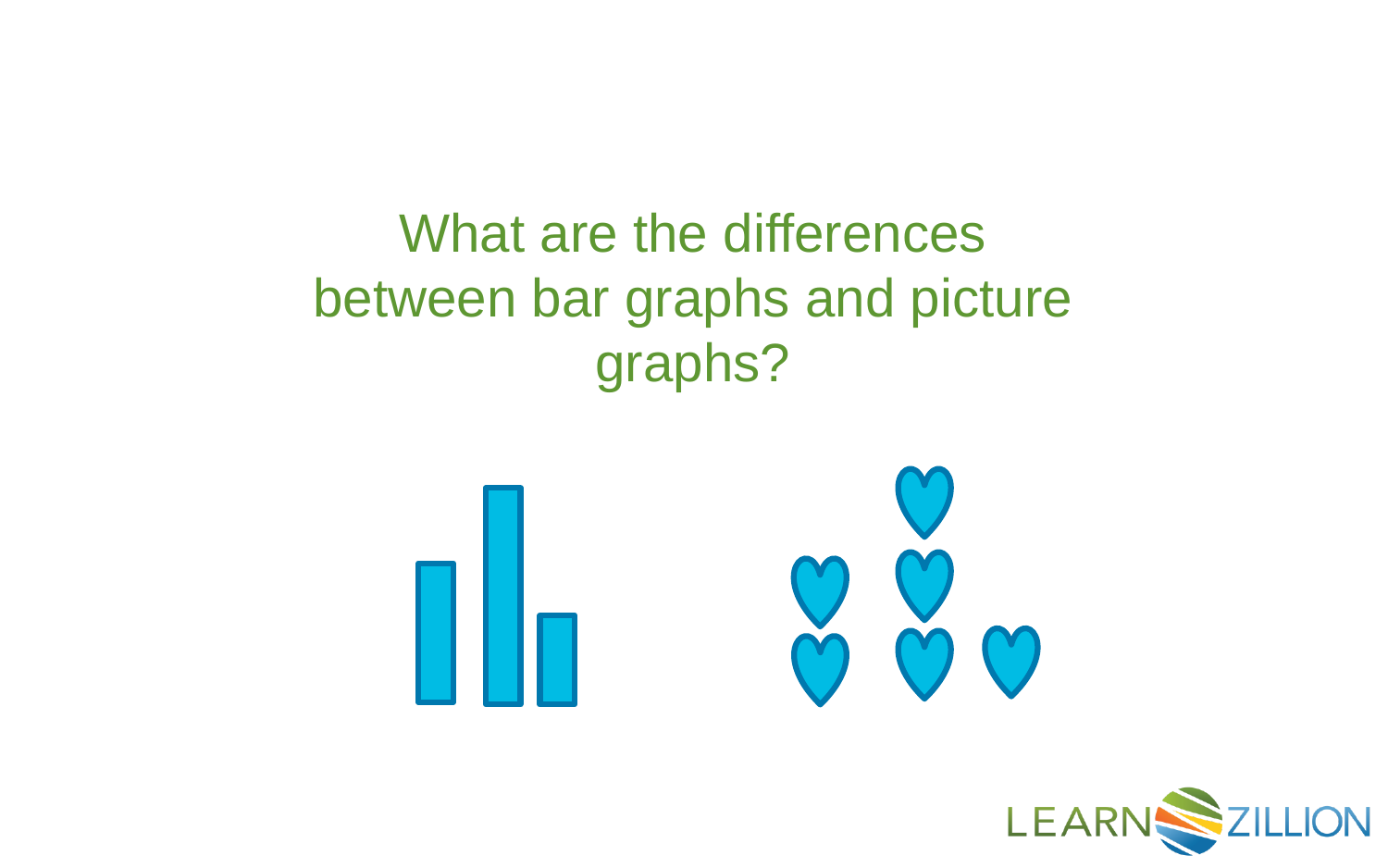

What are the differences between bar graphs and picture graphs?